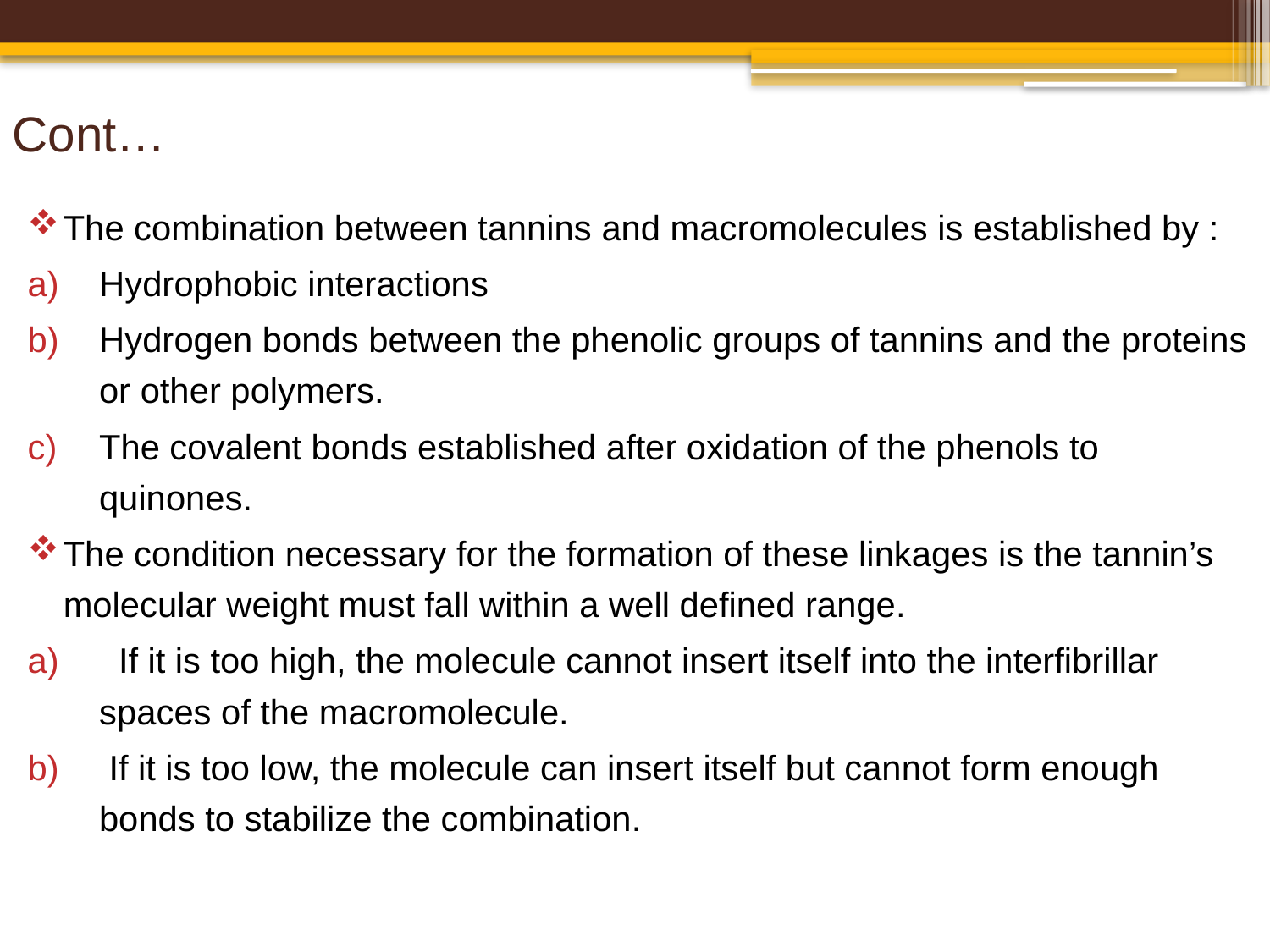

# Cont…
The combination between tannins and macromolecules is established by :
Hydrophobic interactions
Hydrogen bonds between the phenolic groups of tannins and the proteins or other polymers.
The covalent bonds established after oxidation of the phenols to quinones.
The condition necessary for the formation of these linkages is the tannin’s molecular weight must fall within a well defined range.
  If it is too high, the molecule cannot insert itself into the interfibrillar spaces of the macromolecule.
 If it is too low, the molecule can insert itself but cannot form enough bonds to stabilize the combination.